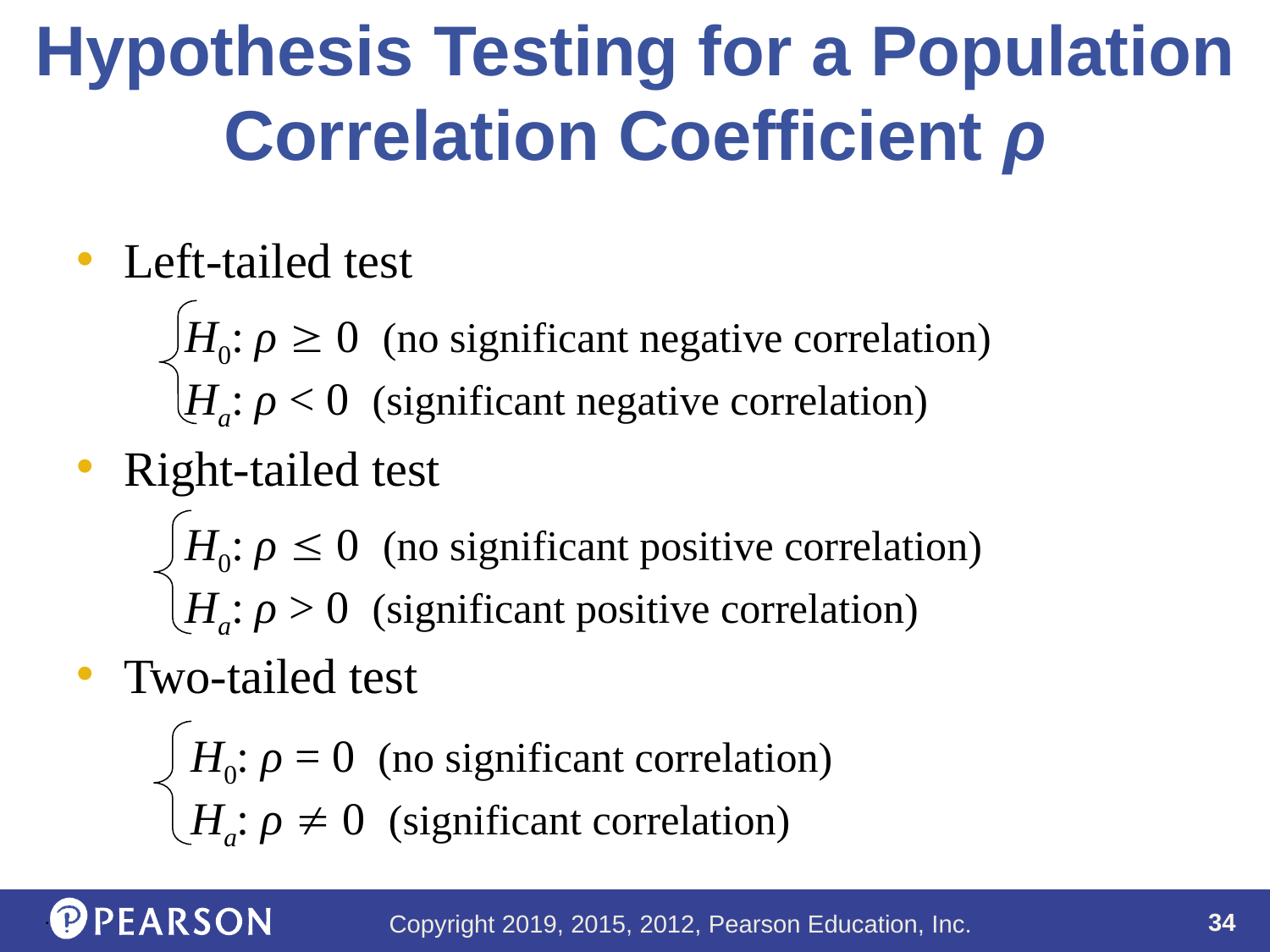

Hypothesis Testing for a Population Correlation Coefficient ρ
Left-tailed test

Right-tailed test

Two-tailed test

H0: ρ ≥ 0  (no significant negative correlation)
Ha: ρ < 0  (significant negative correlation)
H0: ρ ≤ 0  (no significant positive correlation)
Ha: ρ > 0  (significant positive correlation)

H0: ρ = 0  (no significant correlation)
Ha: ρ ≠ 0  (significant correlation)

.